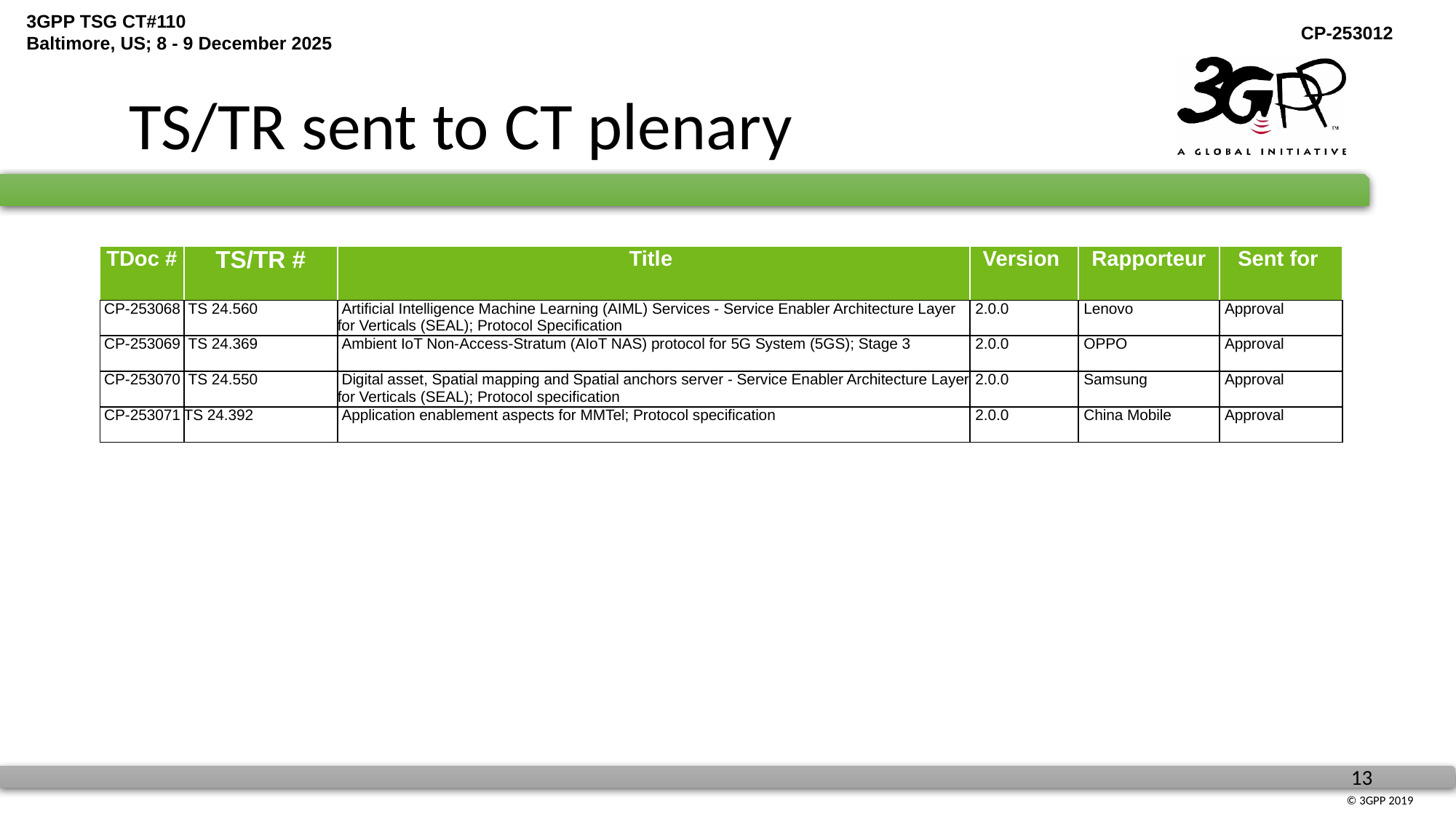

# TS/TR sent to CT plenary
| TDoc # | TS/TR # | Title | Version | Rapporteur | Sent for |
| --- | --- | --- | --- | --- | --- |
| CP-253068 | TS 24.560 | Artificial Intelligence Machine Learning (AIML) Services - Service Enabler Architecture Layer for Verticals (SEAL); Protocol Specification | 2.0.0 | Lenovo | Approval |
| CP-253069 | TS 24.369 | Ambient IoT Non-Access-Stratum (AIoT NAS) protocol for 5G System (5GS); Stage 3 | 2.0.0 | OPPO | Approval |
| CP-253070 | TS 24.550 | Digital asset, Spatial mapping and Spatial anchors server - Service Enabler Architecture Layer for Verticals (SEAL); Protocol specification | 2.0.0 | Samsung | Approval |
| CP-253071 | TS 24.392 | Application enablement aspects for MMTel; Protocol specification | 2.0.0 | China Mobile | Approval |